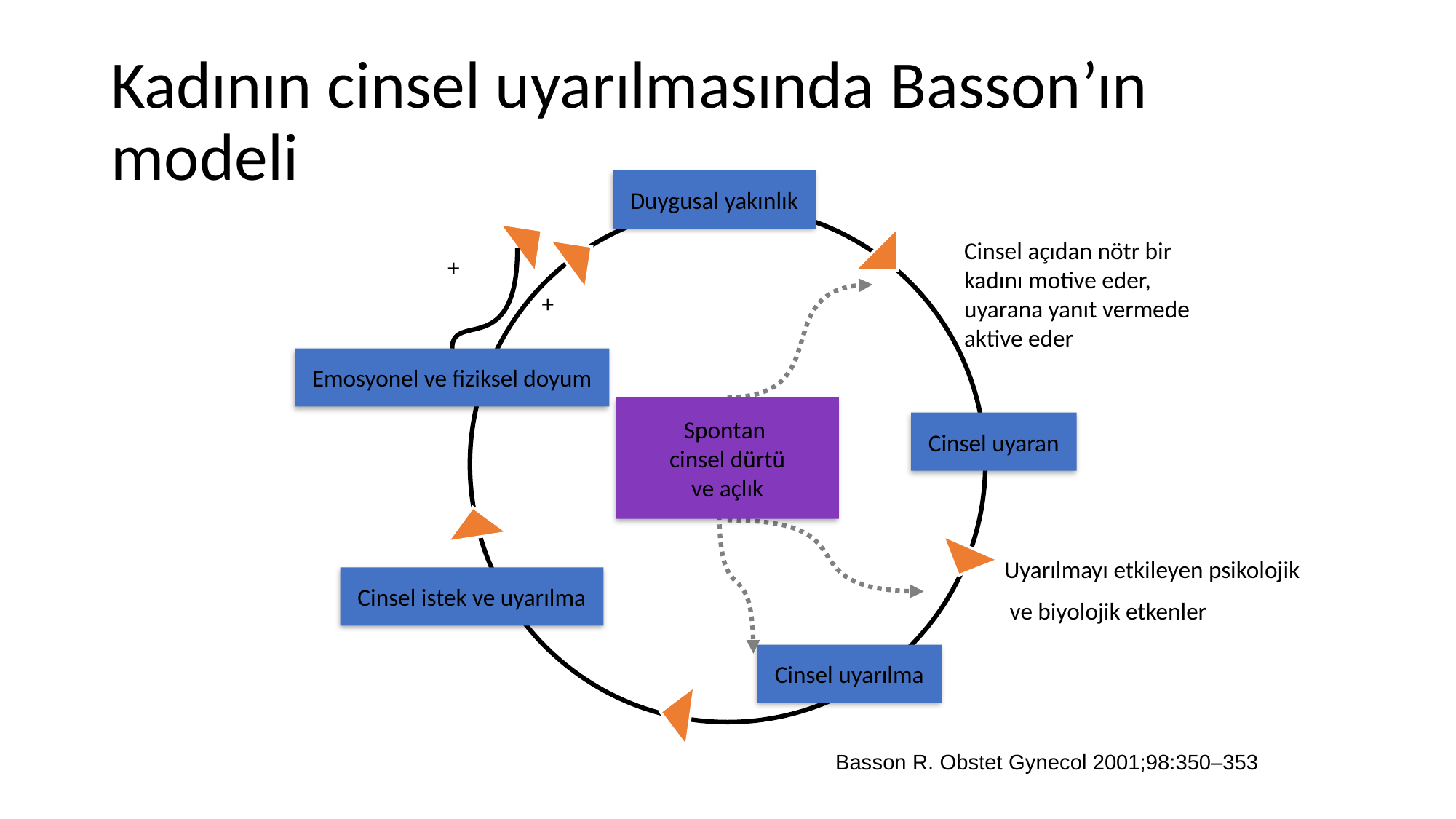

# Kadının cinsel uyarılmasında Basson’ın modeli
Duygusal yakınlık

Cinsel açıdan nötr bir kadını motive eder, uyarana yanıt vermede aktive eder

+
+

Emosyonel ve fiziksel doyum
Spontan
cinsel dürtü
ve açlık
Cinsel uyaran

Uyarılmayı etkileyen psikolojik
 ve biyolojik etkenler
Cinsel istek ve uyarılma
Cinsel uyarılma

Basson R. Obstet Gynecol 2001;98:350–353